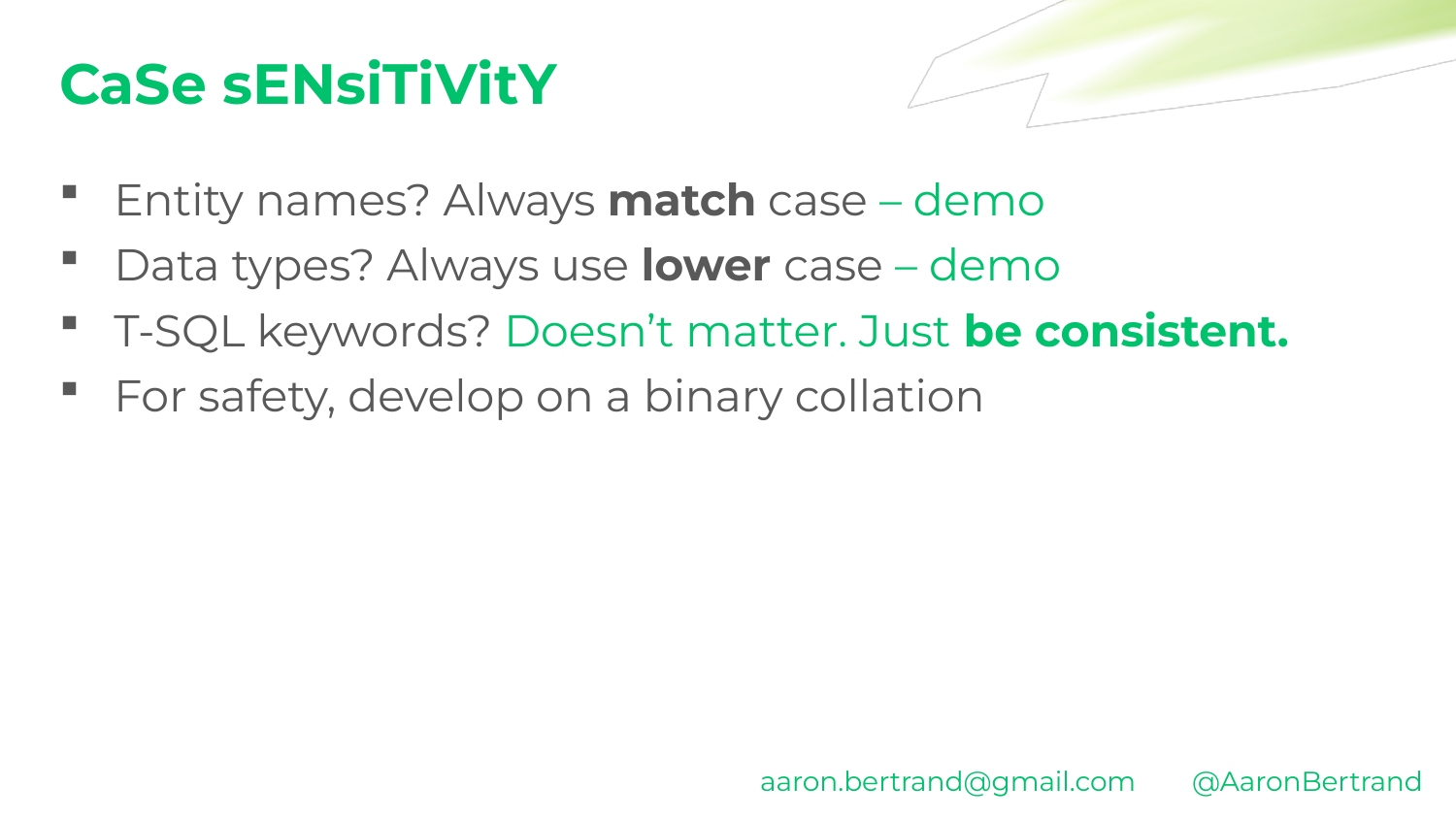

# CaSe sENsiTiVitY
Entity names? Always match case – demo
Data types? Always use lower case – demo
T-SQL keywords? Doesn’t matter. Just be consistent.
For safety, develop on a binary collation